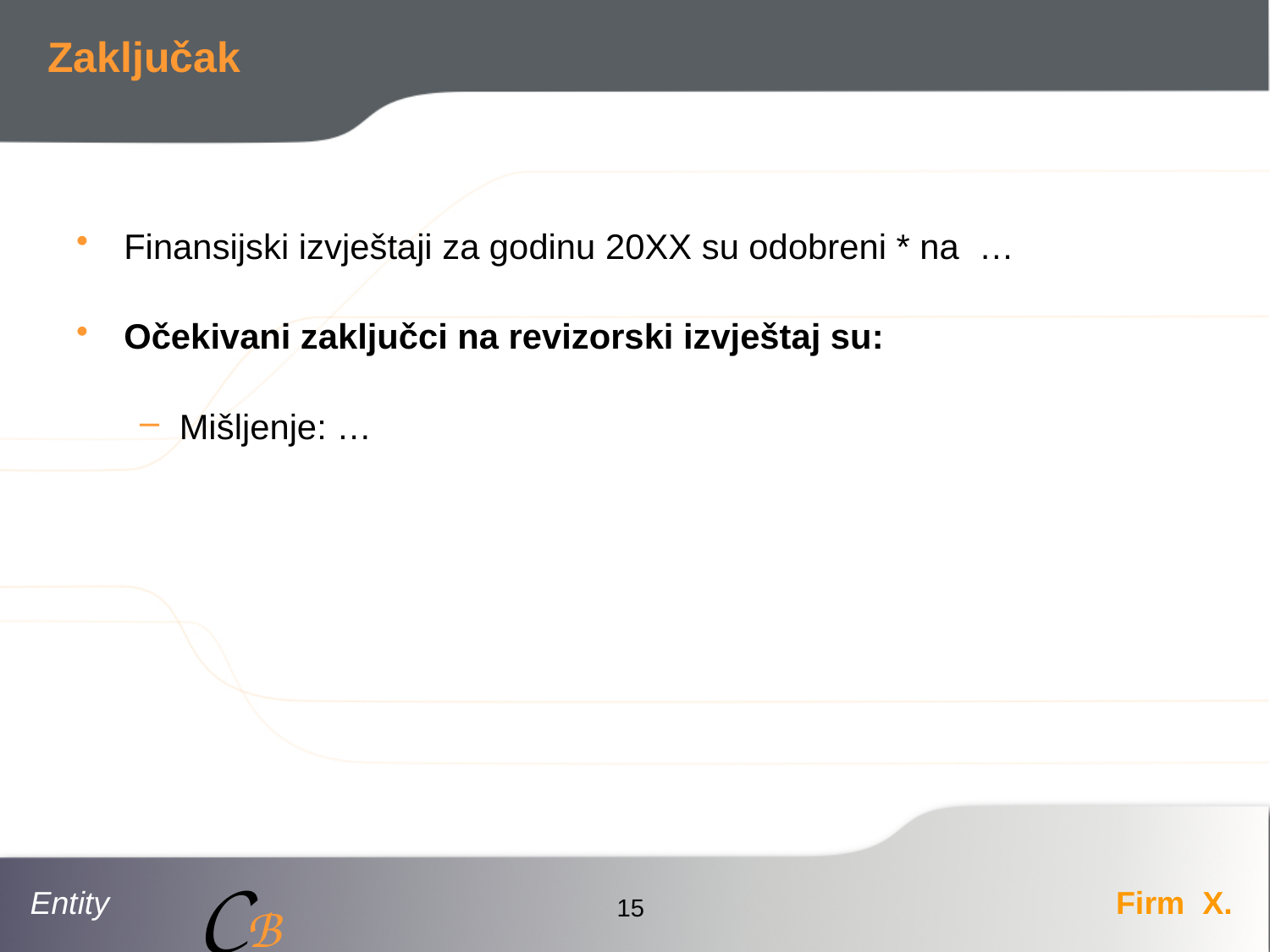

# Zaključak
Finansijski izvještaji za godinu 20XX su odobreni * na  …

Očekivani zaključci na revizorski izvještaj su:

Mišljenje: …

15